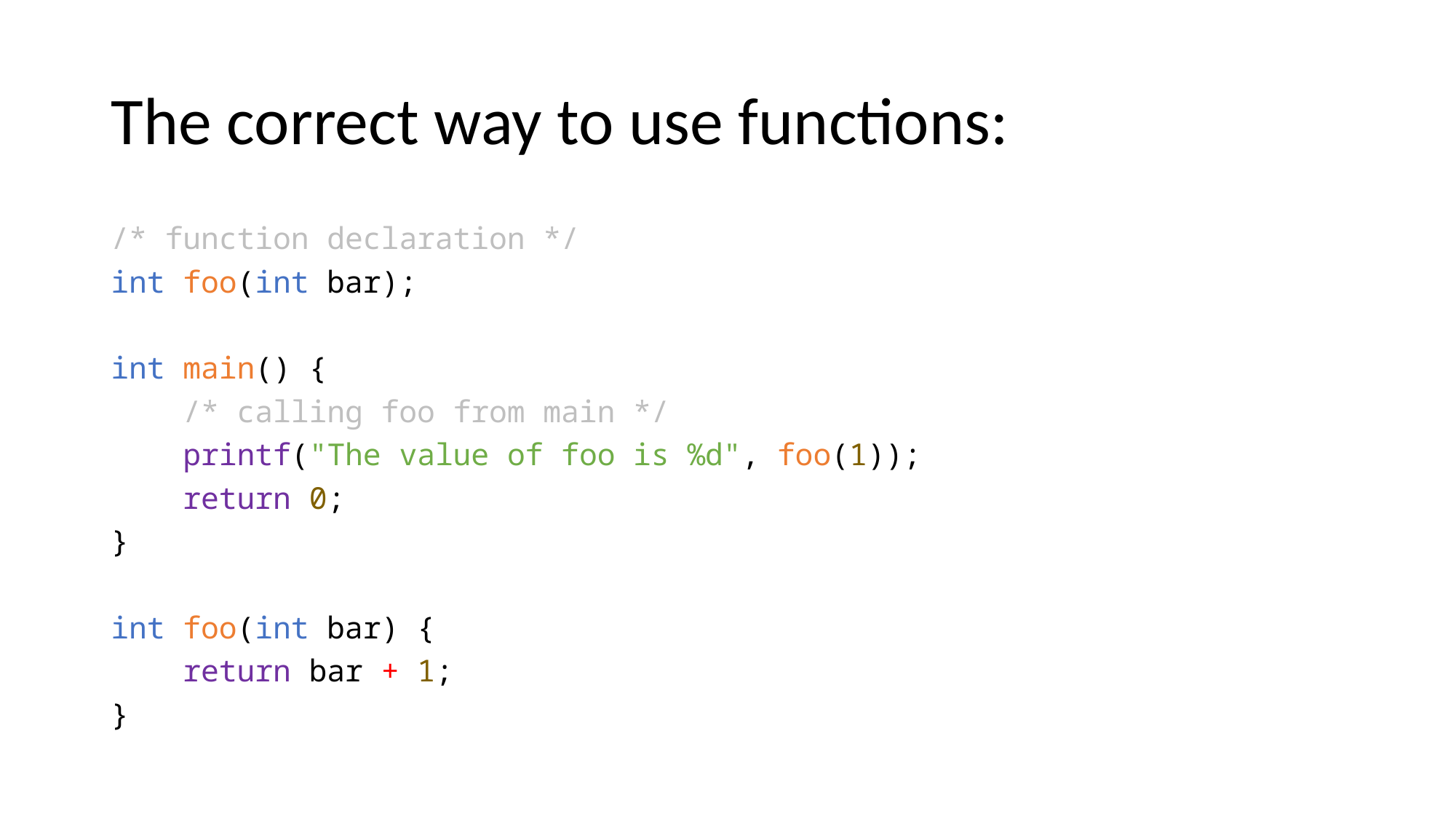

# The correct way to use functions:
/* function declaration */
int foo(int bar);

int main() {
    /* calling foo from main */
    printf("The value of foo is %d", foo(1));
    return 0;
}

int foo(int bar) {
    return bar + 1;
}